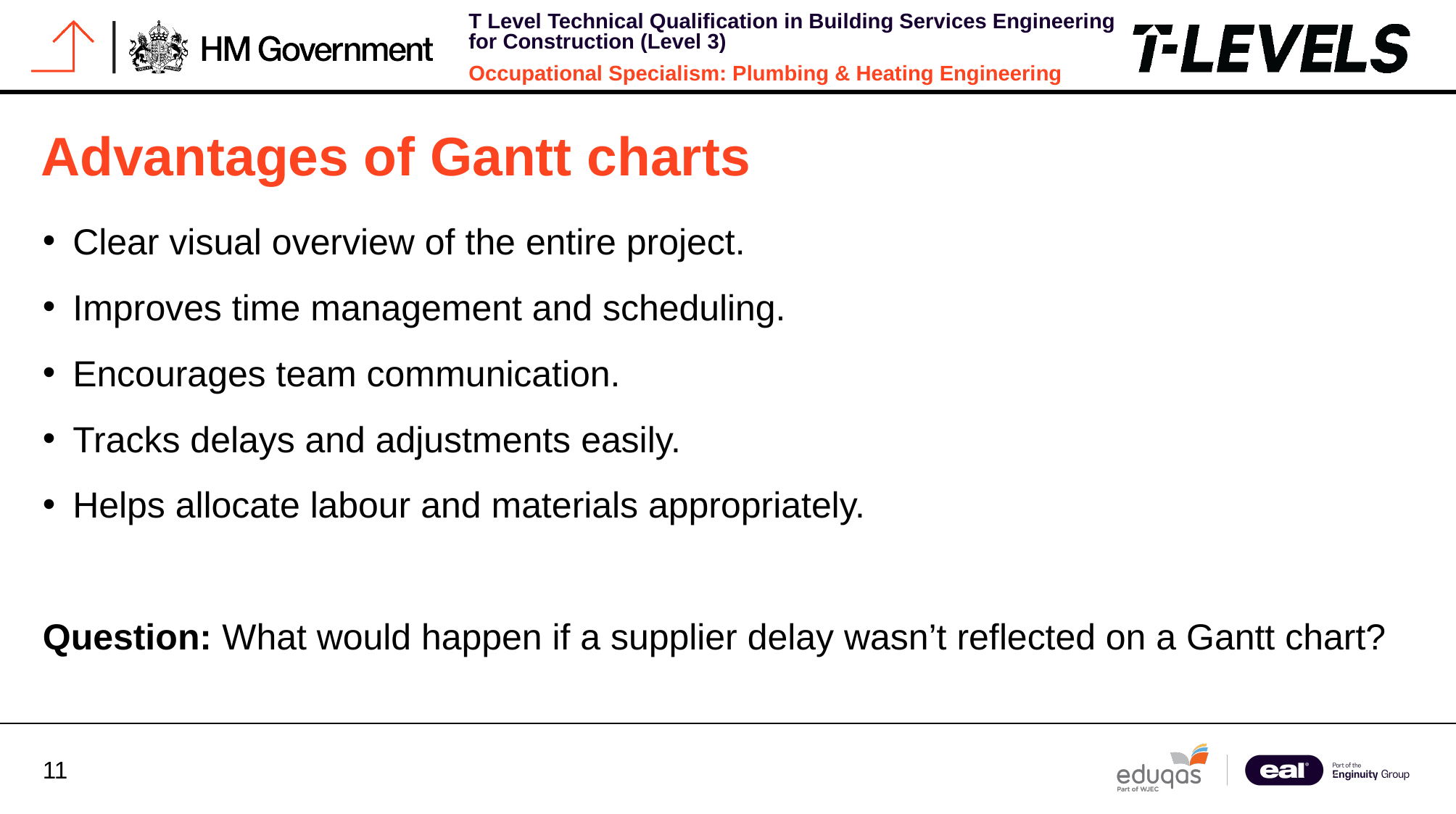

# Advantages of Gantt charts
Clear visual overview of the entire project.
Improves time management and scheduling.
Encourages team communication.
Tracks delays and adjustments easily.
Helps allocate labour and materials appropriately.

Question: What would happen if a supplier delay wasn’t reflected on a Gantt chart?